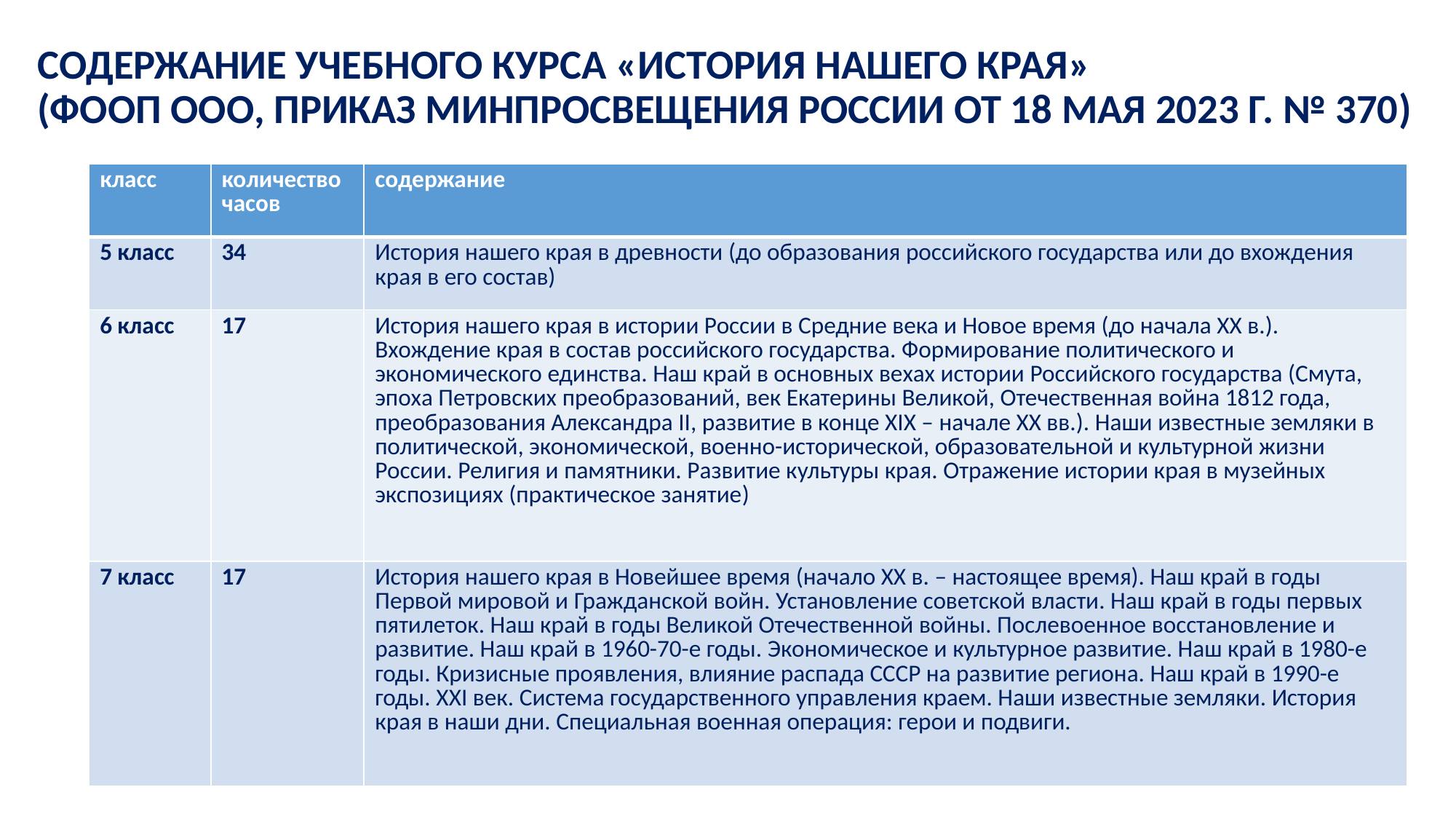

# СОДЕРЖАНИЕ УЧЕБНОГО КУРСА «ИСТОРИЯ НАШЕГО КРАЯ» (ФООП ООО, ПРИКАЗ МИНПРОСВЕЩЕНИЯ РОССИИ ОТ 18 МАЯ 2023 Г. № 370)
| класс | количество часов | содержание |
| --- | --- | --- |
| 5 класс | 34 | История нашего края в древности (до образования российского государства или до вхождения края в его состав) |
| 6 класс | 17 | История нашего края в истории России в Средние века и Новое время (до начала XX в.). Вхождение края в состав российского государства. Формирование политического и экономического единства. Наш край в основных вехах истории Российского государства (Смута, эпоха Петровских преобразований, век Екатерины Великой, Отечественная война 1812 года, преобразования Александра II, развитие в конце XIX – начале XX вв.). Наши известные земляки в политической, экономической, военно-исторической, образовательной и культурной жизни России. Религия и памятники. Развитие культуры края. Отражение истории края в музейных экспозициях (практическое занятие) |
| 7 класс | 17 | История нашего края в Новейшее время (начало XX в. – настоящее время). Наш край в годы Первой мировой и Гражданской войн. Установление советской власти. Наш край в годы первых пятилеток. Наш край в годы Великой Отечественной войны. Послевоенное восстановление и развитие. Наш край в 1960-70-е годы. Экономическое и культурное развитие. Наш край в 1980-е годы. Кризисные проявления, влияние распада СССР на развитие региона. Наш край в 1990-е годы. XXI век. Система государственного управления краем. Наши известные земляки. История края в наши дни. Специальная военная операция: герои и подвиги. |